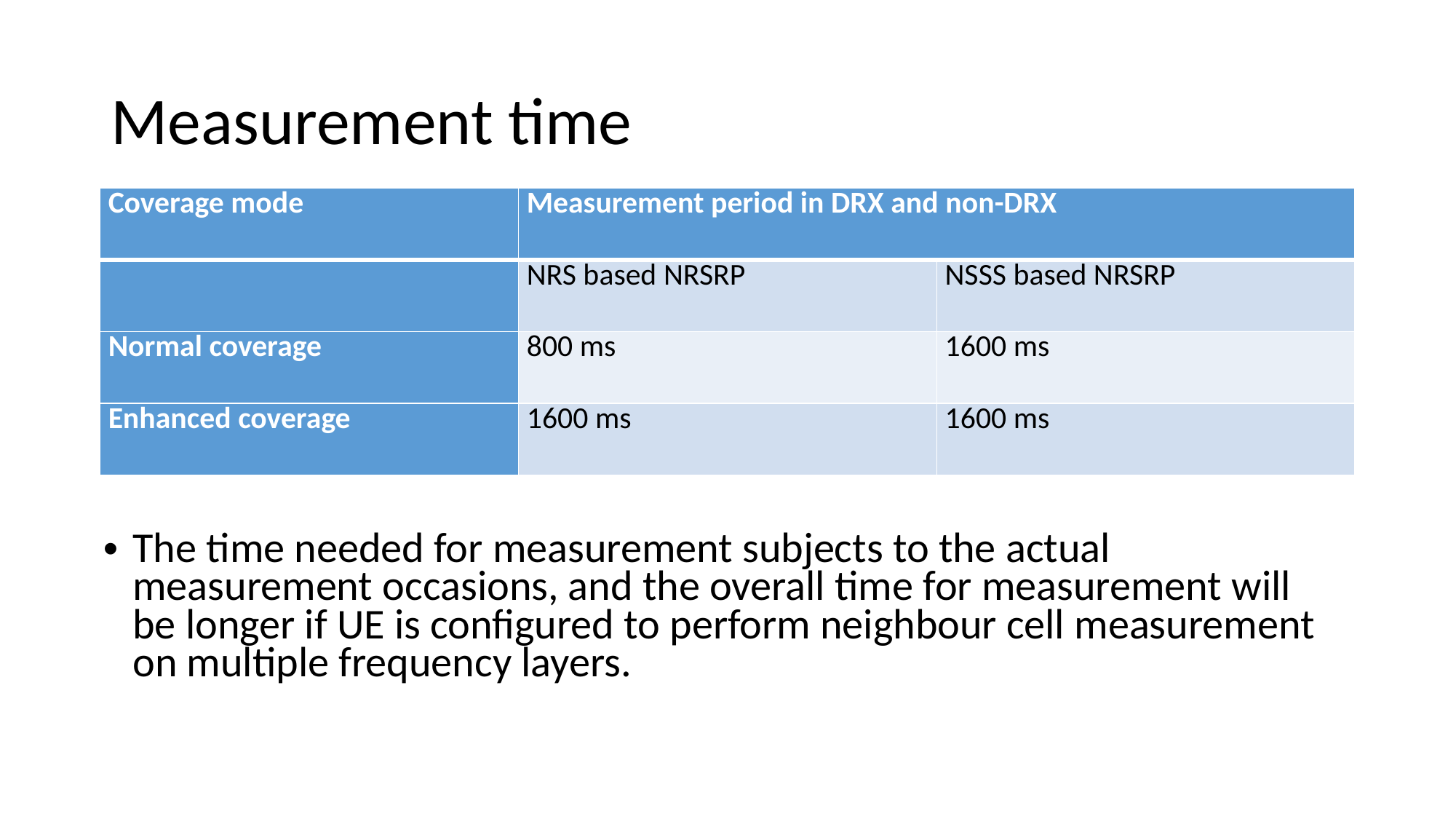

# Measurement time
| Coverage mode | Measurement period in DRX and non-DRX |  |
| --- | --- | --- |
|  | NRS based NRSRP | NSSS based NRSRP |
| Normal coverage | 800 ms | 1600 ms |
| Enhanced coverage | 1600 ms | 1600 ms |

The time needed for measurement subjects to the actual measurement occasions, and the overall time for measurement will be longer if UE is configured to perform neighbour cell measurement on multiple frequency layers.